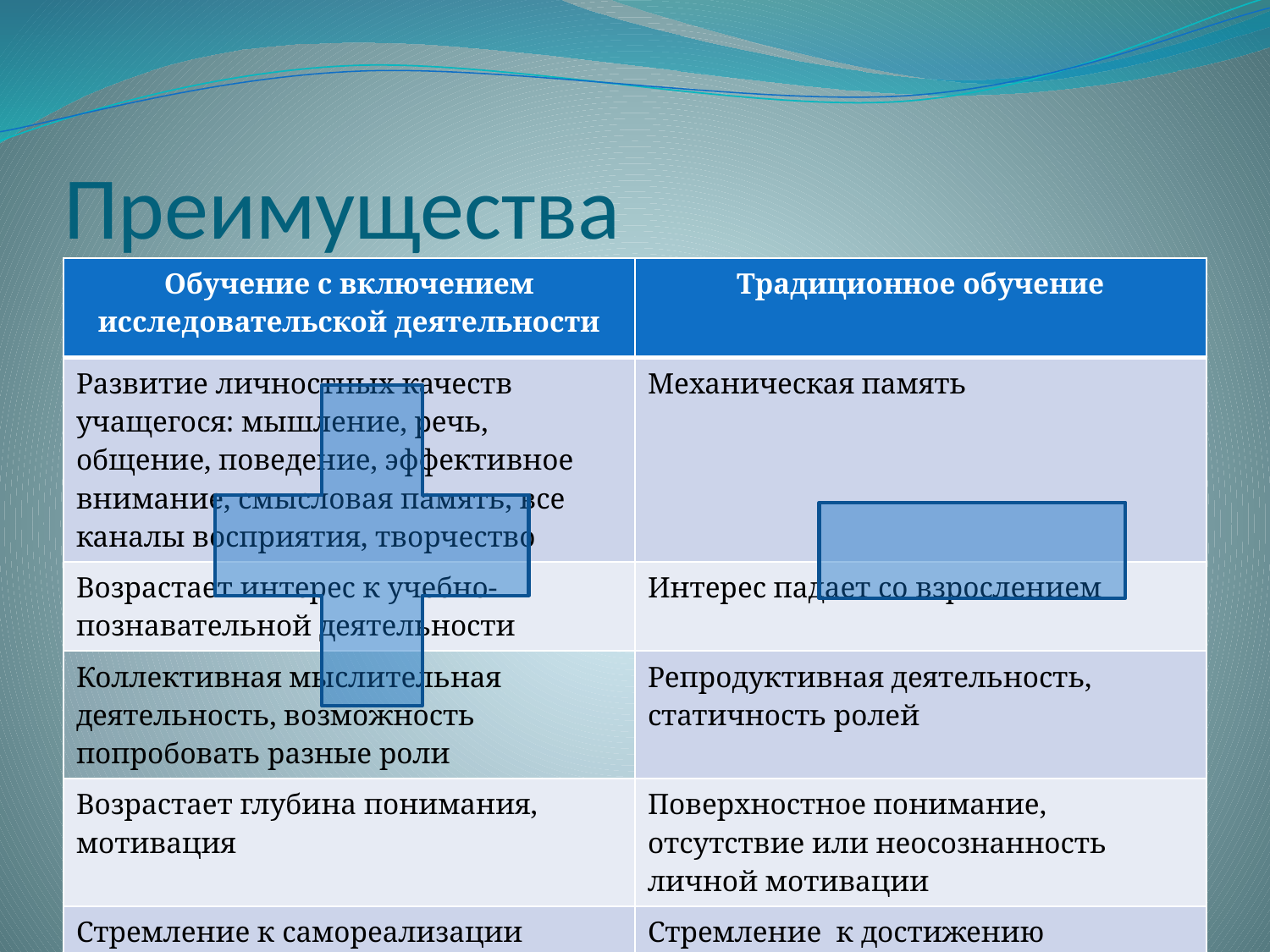

# Преимущества
| Обучение с включением исследовательской деятельности | Традиционное обучение |
| --- | --- |
| Развитие личностных качеств учащегося: мышление, речь, общение, поведение, эффективное внимание, смысловая память, все каналы восприятия, творчество | Механическая память |
| Возрастает интерес к учебно-познавательной деятельности | Интерес падает со взрослением |
| Коллективная мыслительная деятельность, возможность попробовать разные роли | Репродуктивная деятельность, статичность ролей |
| Возрастает глубина понимания, мотивация | Поверхностное понимание, отсутствие или неосознанность личной мотивации |
| Стремление к самореализации | Стремление к достижению конкретного учебного результата |